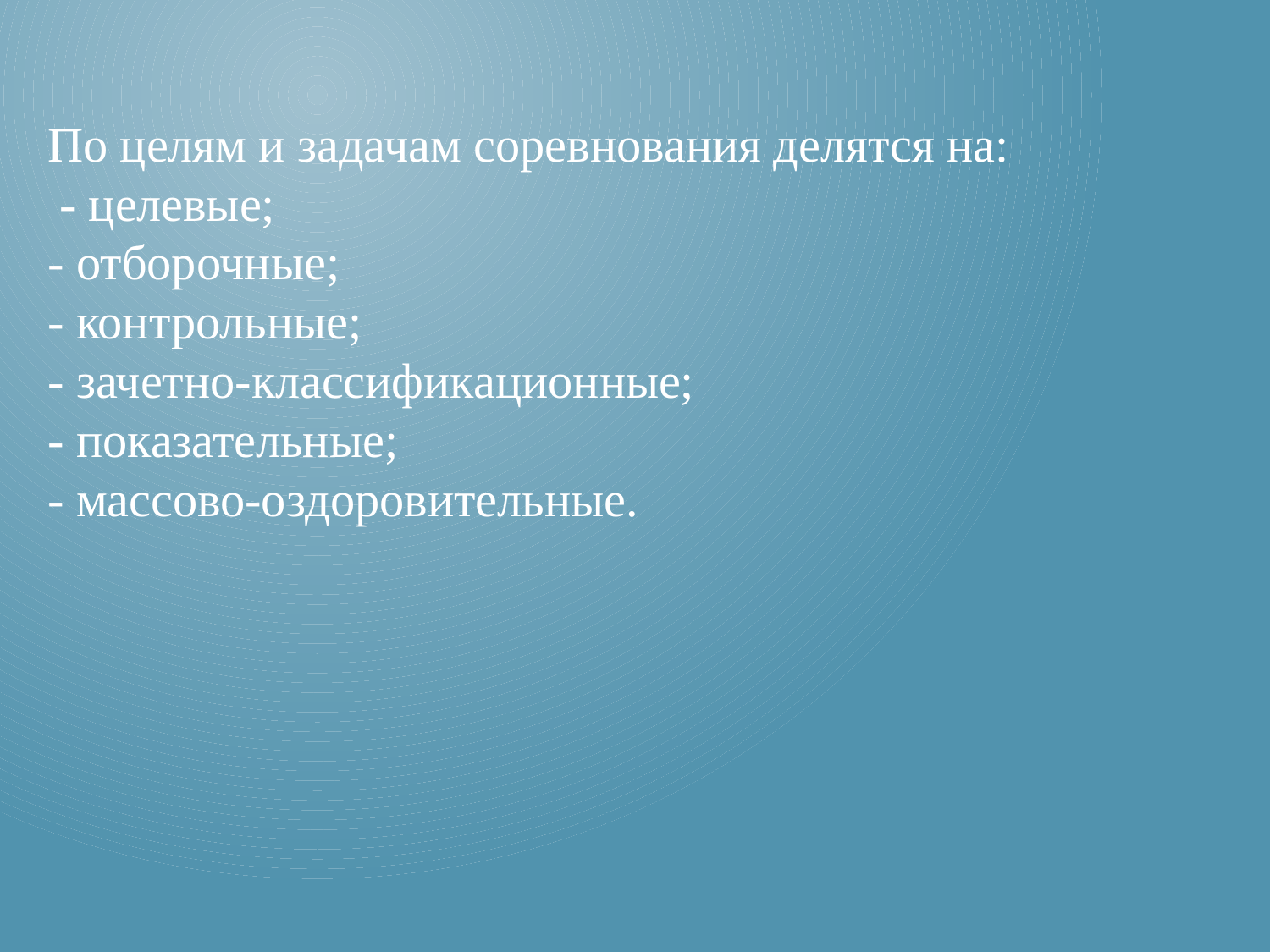

# По целям и задачам соревнования делятся на: - целевые; - отборочные; - контрольные; - зачетно-классификационные; - показательные; - массово-оздоровительные.